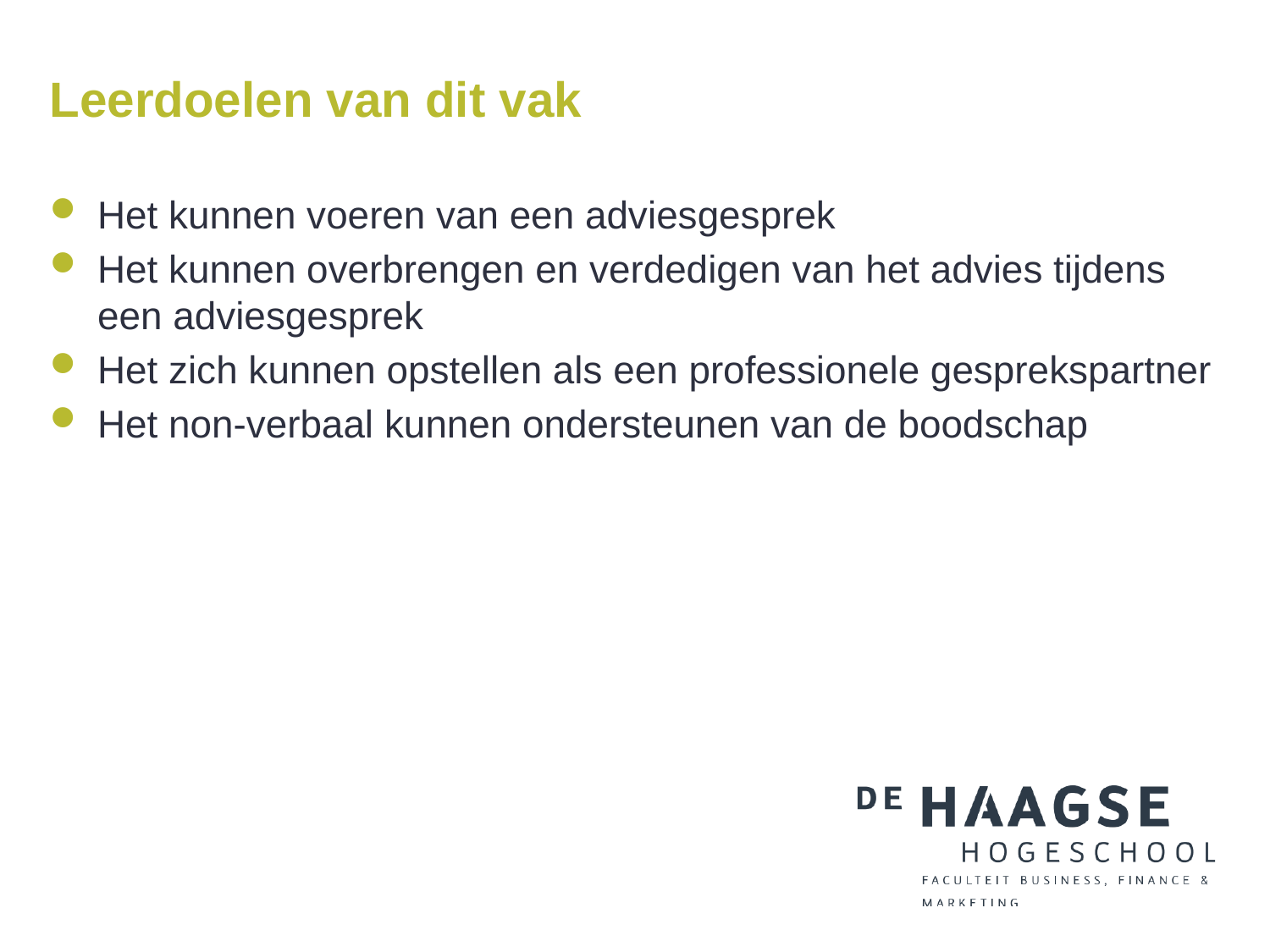

# Leerdoelen van dit vak
Het kunnen voeren van een adviesgesprek
Het kunnen overbrengen en verdedigen van het advies tijdens een adviesgesprek
Het zich kunnen opstellen als een professionele gesprekspartner
Het non-verbaal kunnen ondersteunen van de boodschap